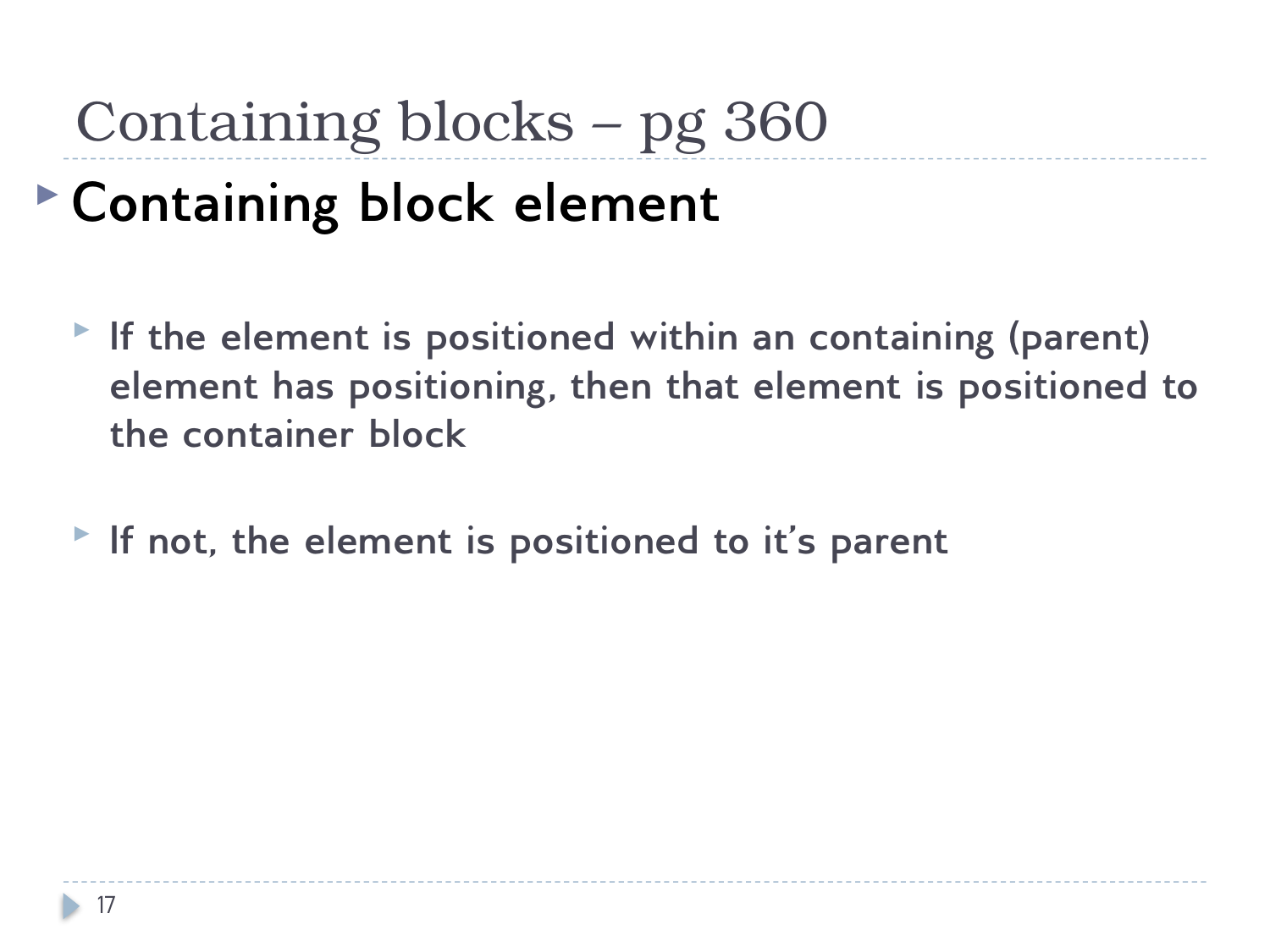

# Containing blocks – pg 360
Containing block element
If the element is positioned within an containing (parent) element has positioning, then that element is positioned to the container block
If not, the element is positioned to it’s parent

17